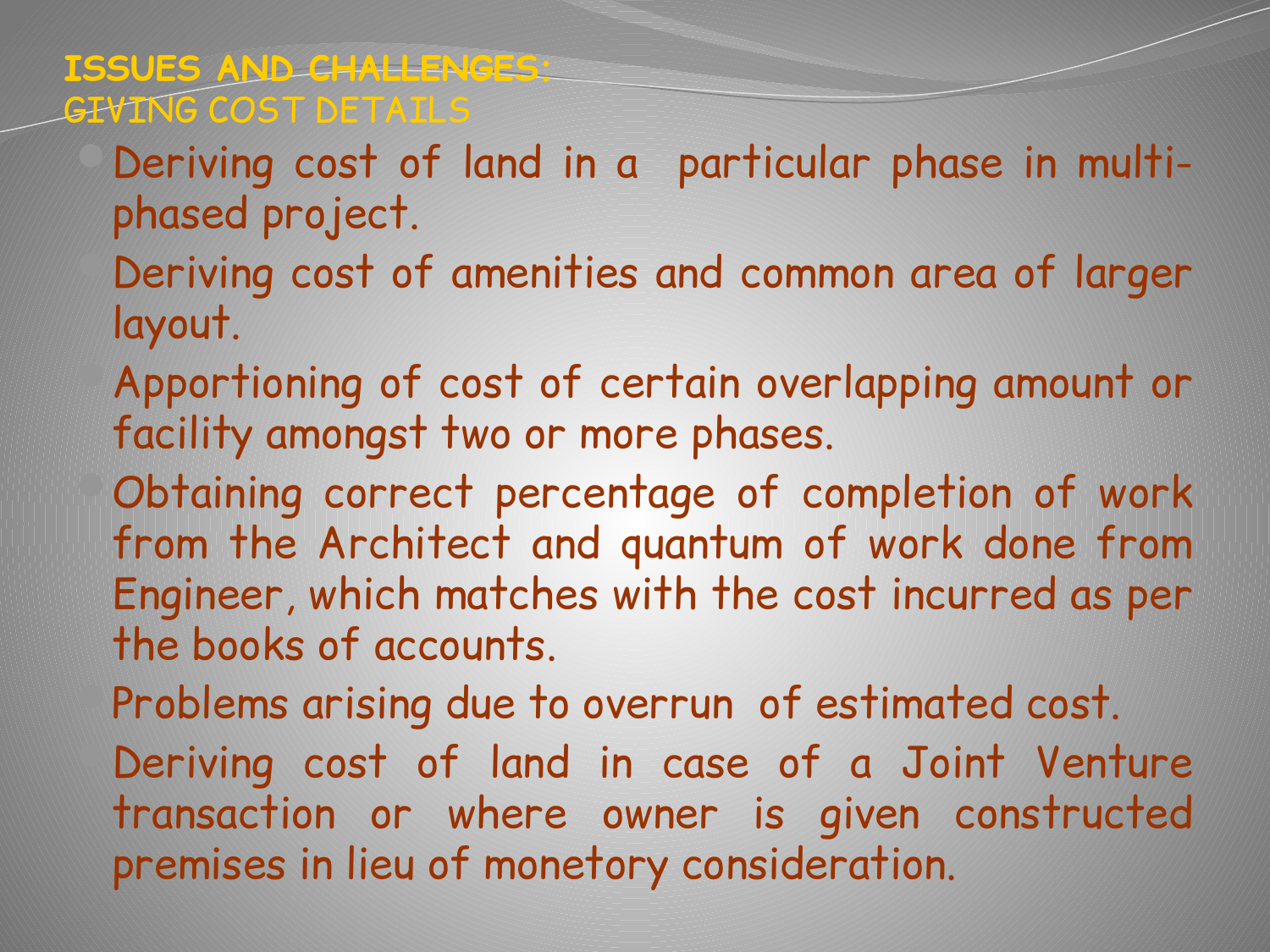

# ISSUES AND CHALLENGES: GIVING COST DETAILS
Deriving cost of land in a  particular phase in multi-phased project.
Deriving cost of amenities and common area of larger layout.
Apportioning of cost of certain overlapping amount or facility amongst two or more phases.
Obtaining correct percentage of completion of work from the Architect and quantum of work done from Engineer, which matches with the cost incurred as per the books of accounts.
Problems arising due to overrun  of estimated cost.
Deriving cost of land in case of a Joint Venture transaction or where owner is given constructed premises in lieu of monetory consideration.